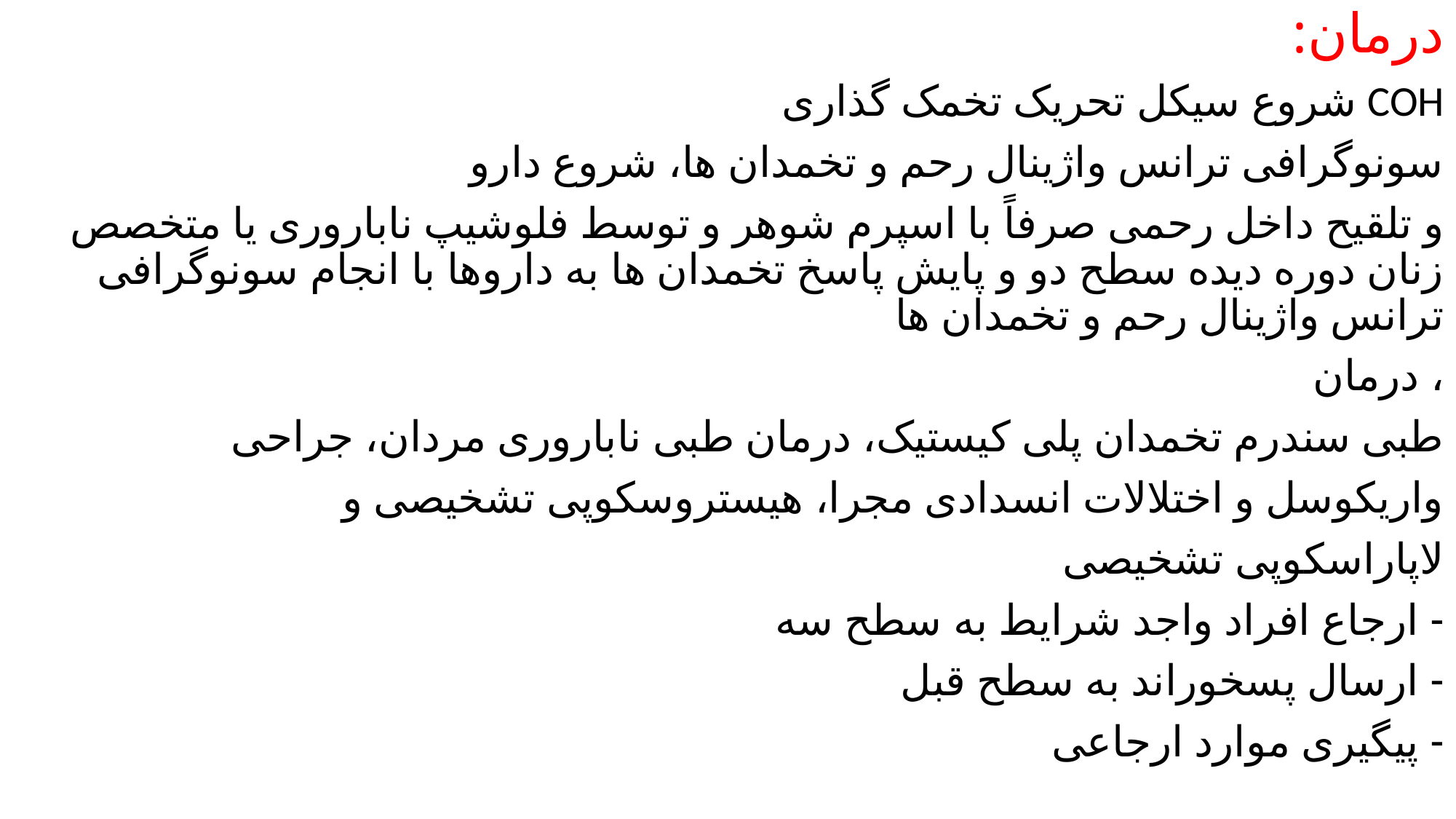

درمان:
COH شروع سیکل تحریک تخمک گذاری
سونوگرافی ترانس واژینال رحم و تخمدان ها، شروع دارو
و تلقیح داخل رحمی صرفاً با اسپرم شوهر و توسط فلوشیپ ناباروری یا متخصص زنان دوره دیده سطح دو و پایش پاسخ تخمدان ها به داروها با انجام سونوگرافی ترانس واژینال رحم و تخمدان ها
، درمان
طبی سندرم تخمدان پلی کیستیک، درمان طبی ناباروری مردان، جراحی
واریکوسل و اختلالات انسدادی مجرا، هیستروسکوپی تشخیصی و
لاپاراسکوپی تشخیصی
- ارجاع افراد واجد شرایط به سطح سه
- ارسال پسخوراند به سطح قبل
- پیگیری موارد ارجاعی